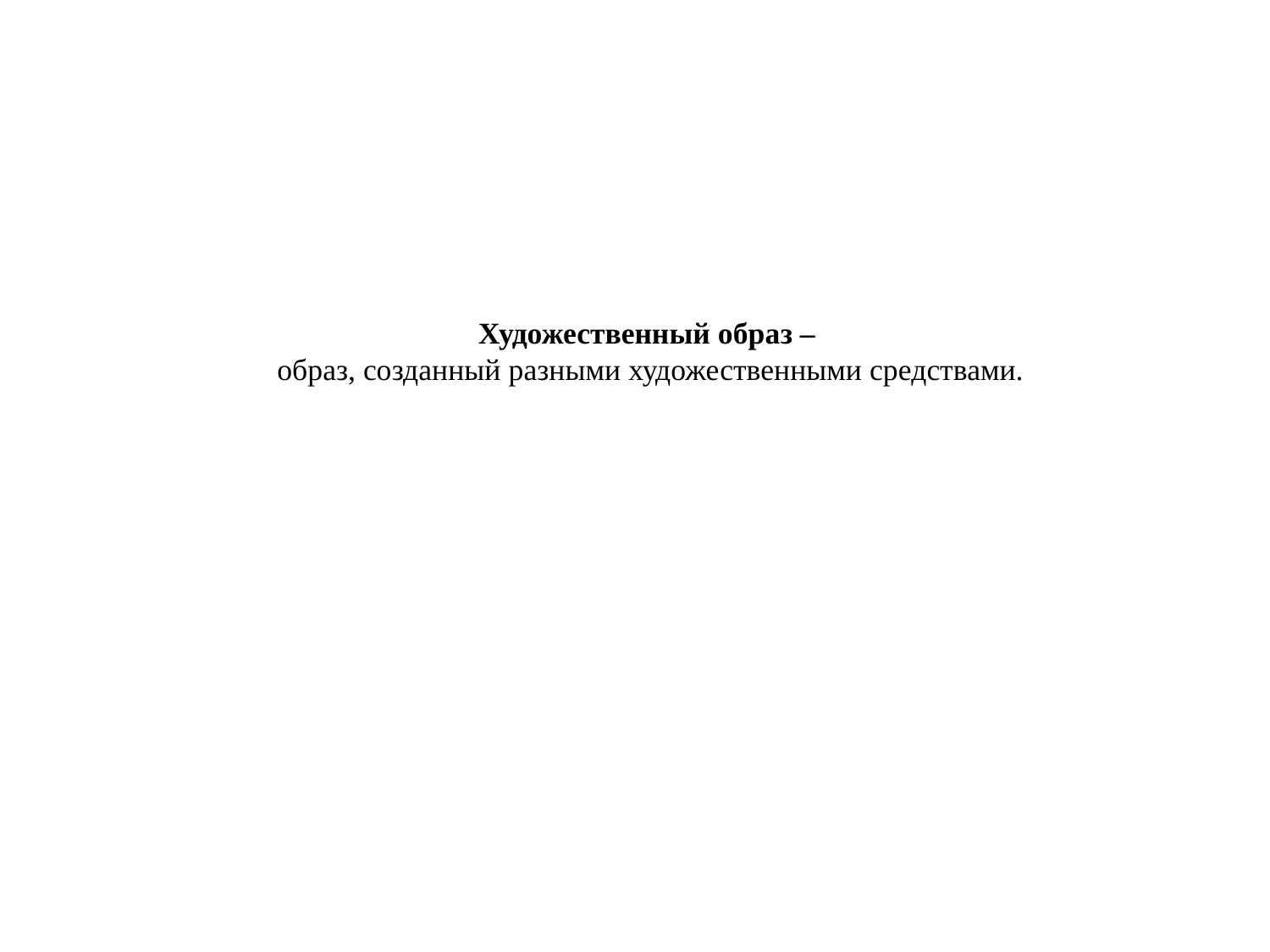

# Художественный образ – образ, созданный разными художественными средствами.